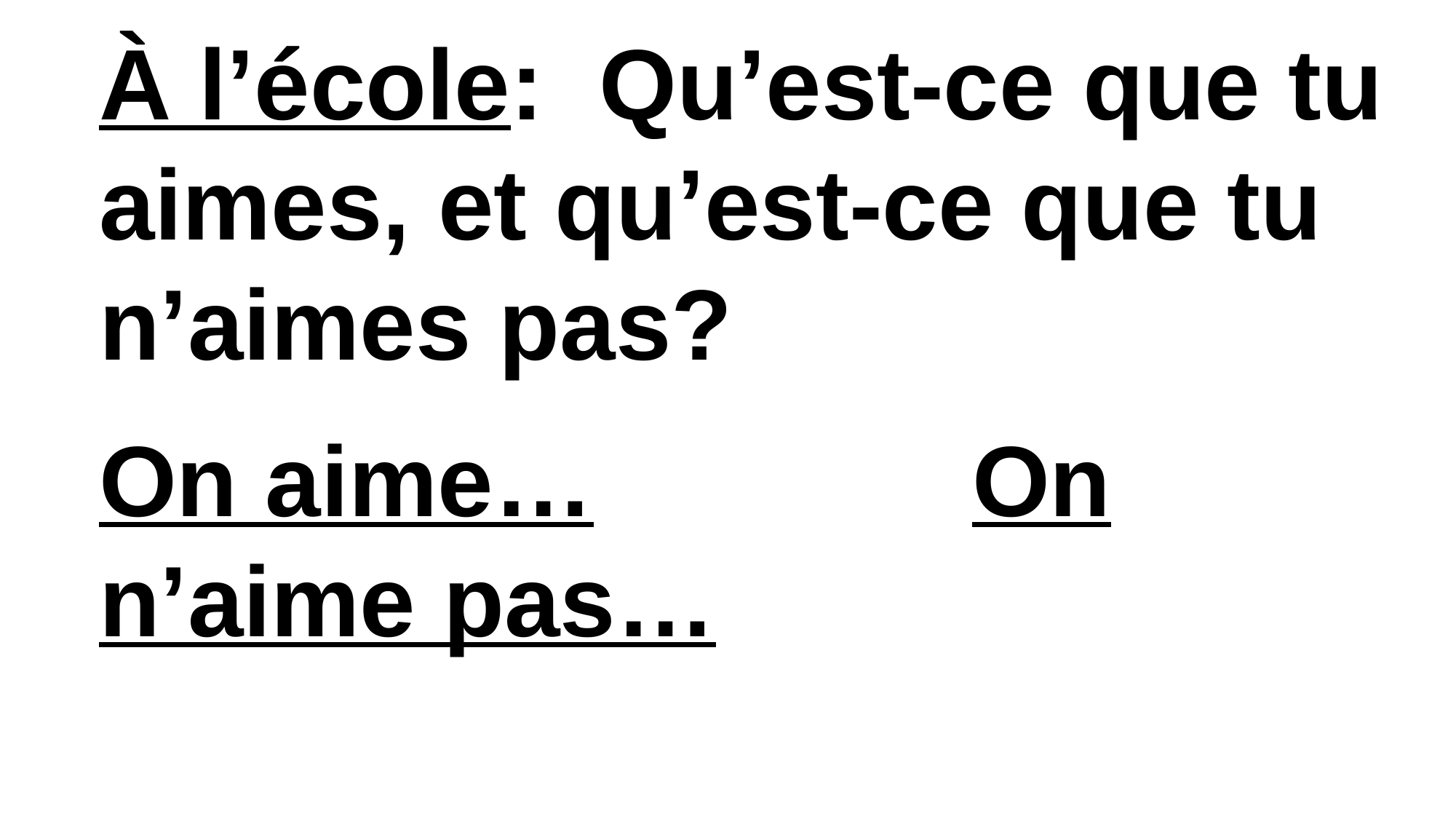

À l’école:  Qu’est-ce que tu aimes, et qu’est-ce que tu n’aimes pas?

On aime…				On n’aime pas…